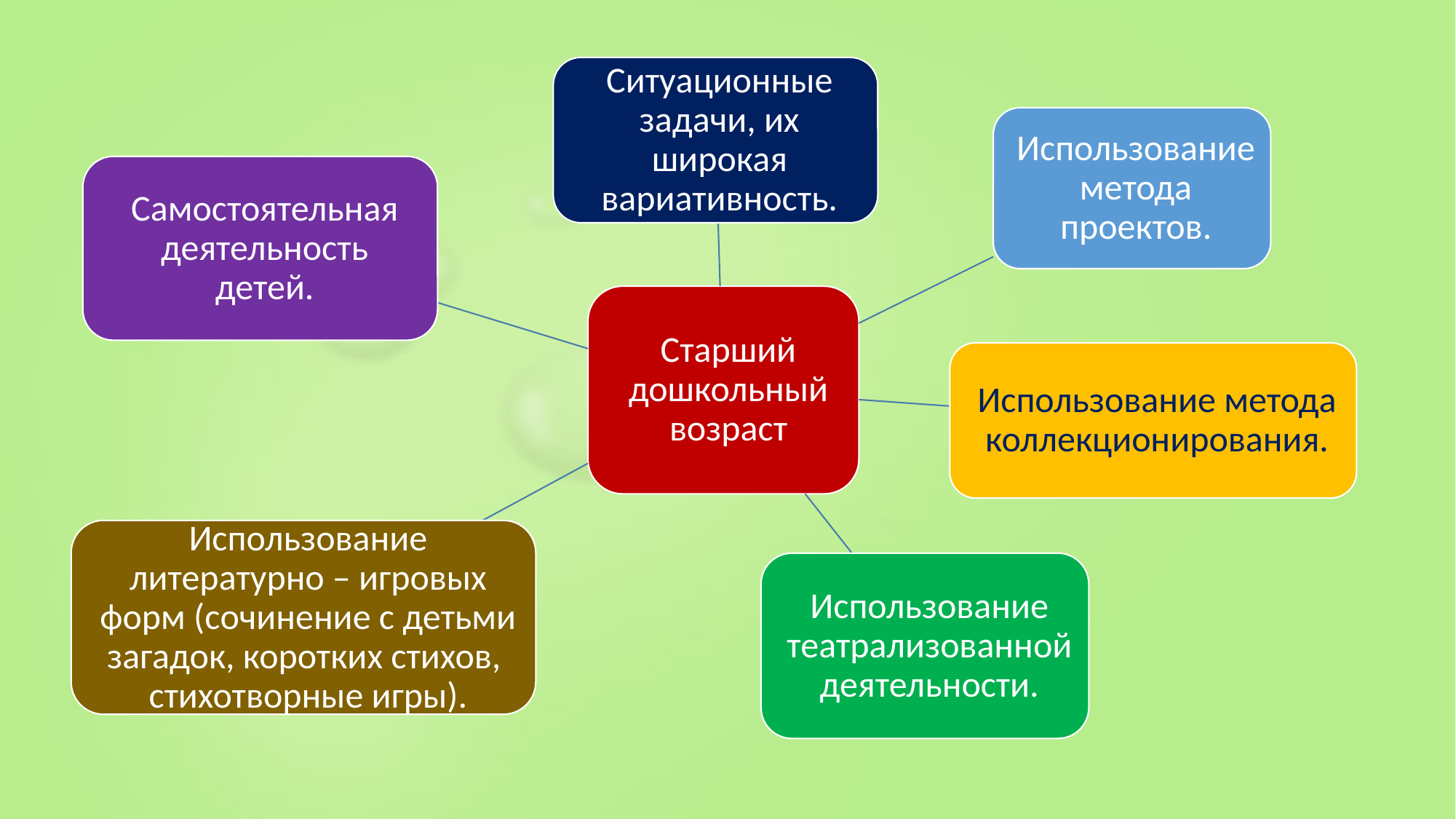

Старший дошкольный возраст
Ситуационные задачи, их широкая вариативность.
Использование метода проектов.
Использование метода коллекционирования.
Использование театрализованной деятельности.
Использование литературно – игровых форм (сочинение с детьми загадок, коротких стихов,  стихотворные игры).
Самостоятельная деятельность детей.